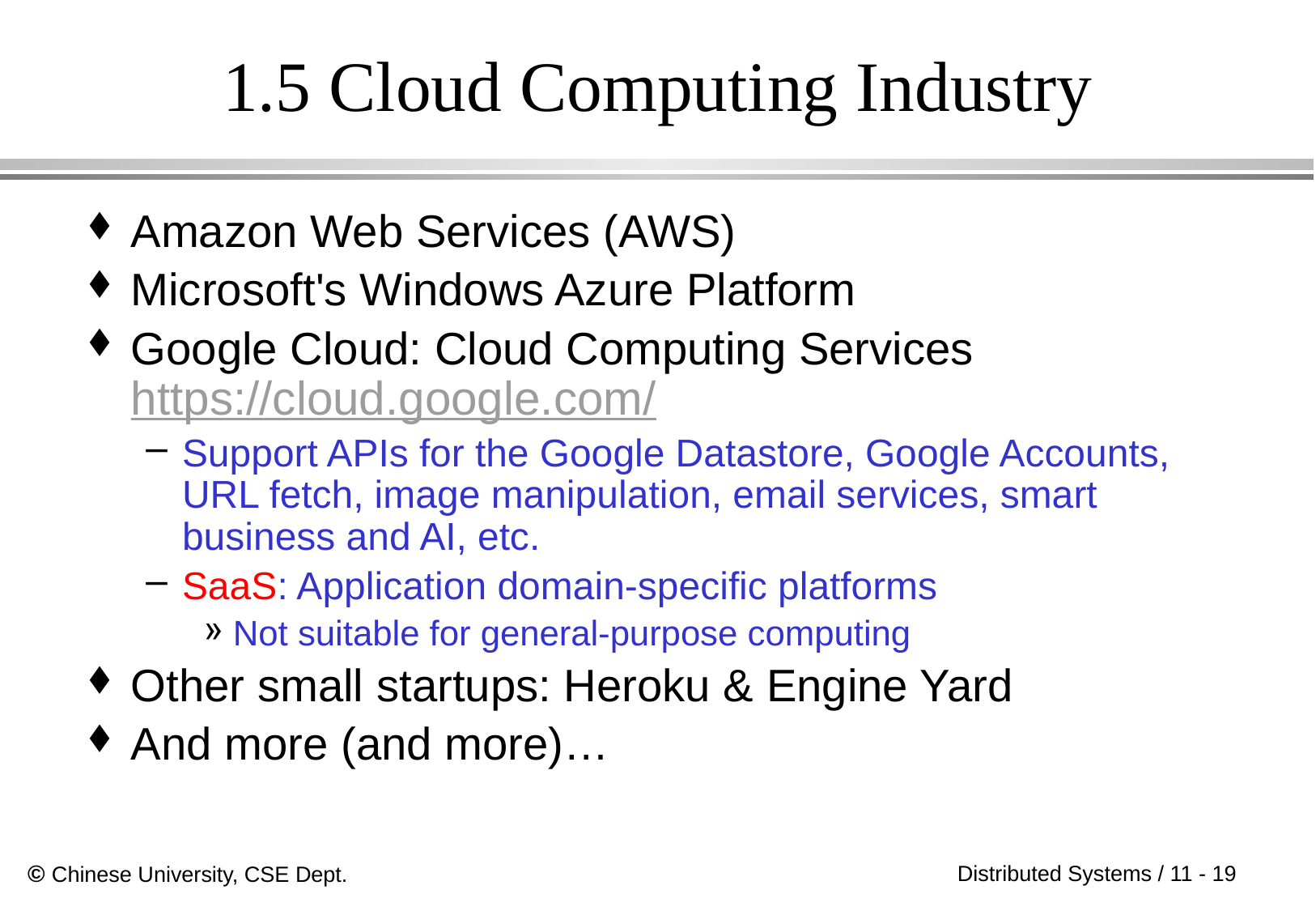

# 1.5 Cloud Computing Industry
Amazon Web Services (AWS)
Microsoft's Windows Azure Platform
Google Cloud: Cloud Computing Services https://cloud.google.com/
Support APIs for the Google Datastore, Google Accounts, URL fetch, image manipulation, email services, smart business and AI, etc.
SaaS: Application domain-specific platforms
Not suitable for general-purpose computing
Other small startups: Heroku & Engine Yard
And more (and more)…